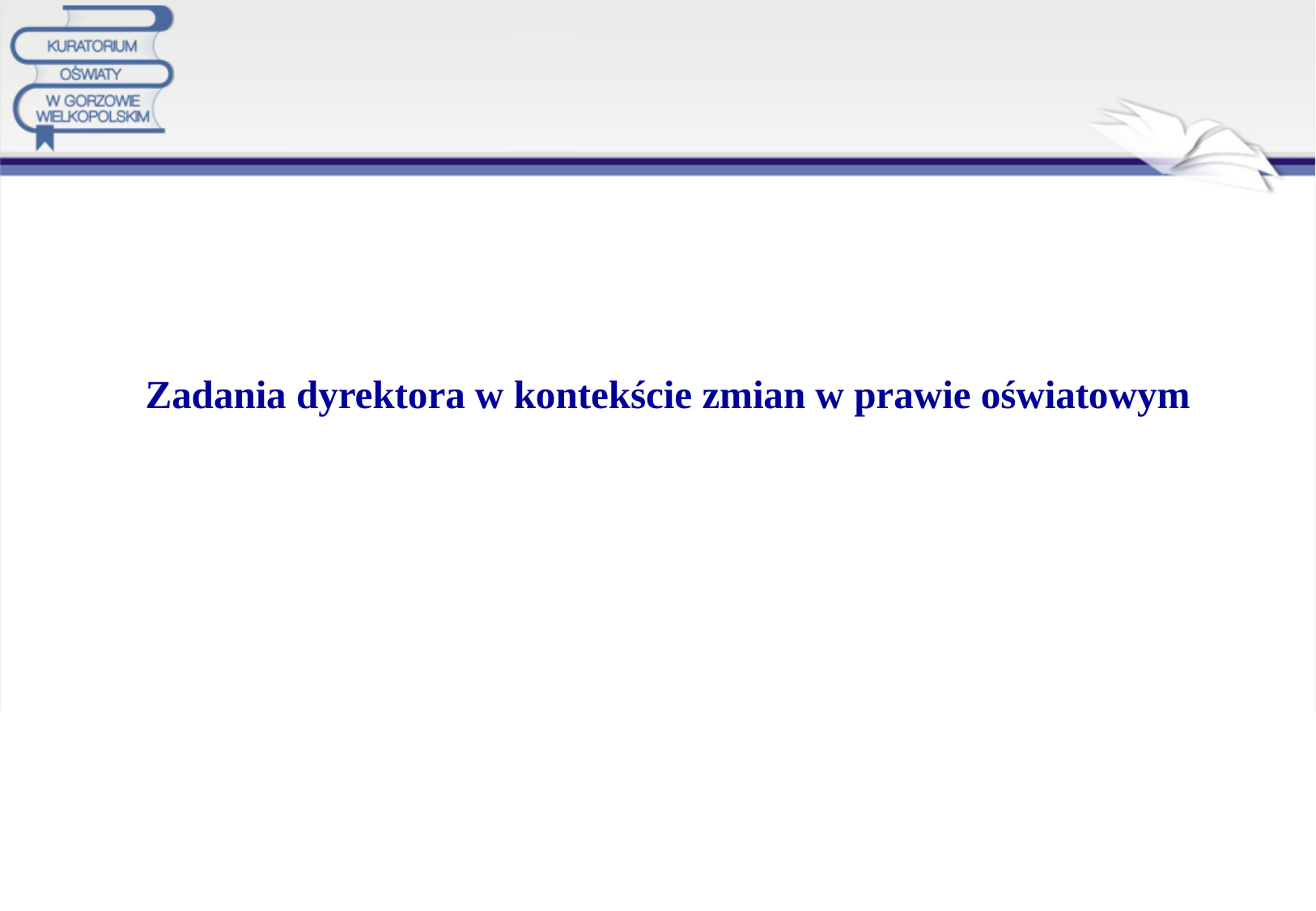

# Zadania dyrektora w kontekście zmian w prawie oświatowym